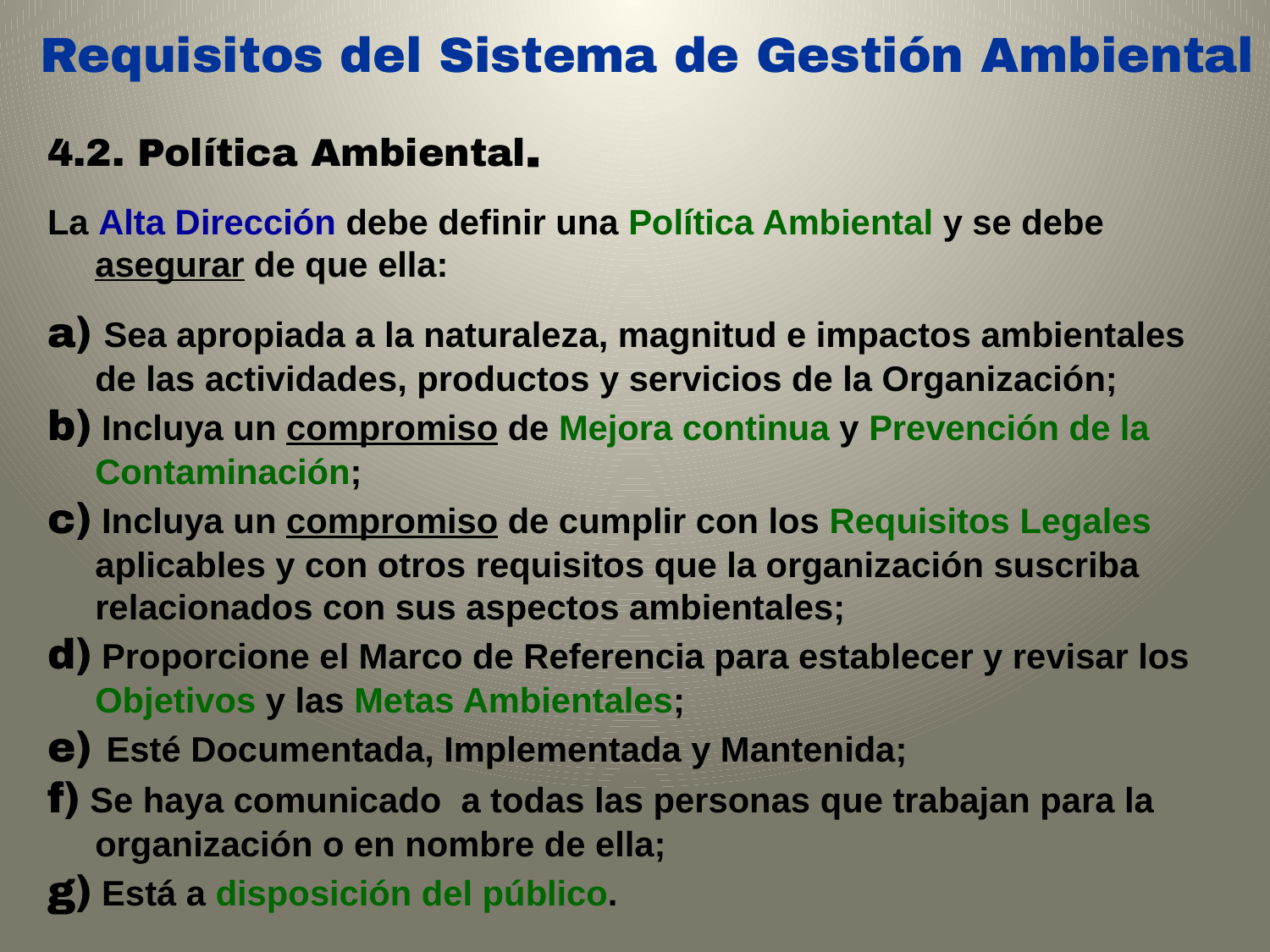

Requisitos del Sistema de Gestión Ambiental

4.2. Política Ambiental.

La Alta Dirección debe definir una Política Ambiental y se debe asegurar de que ella:

a) Sea apropiada a la naturaleza, magnitud e impactos ambientales de las actividades, productos y servicios de la Organización;
b) Incluya un compromiso de Mejora continua y Prevención de la Contaminación;
c) Incluya un compromiso de cumplir con los Requisitos Legales aplicables y con otros requisitos que la organización suscriba relacionados con sus aspectos ambientales;
d) Proporcione el Marco de Referencia para establecer y revisar los Objetivos y las Metas Ambientales;
e) Esté Documentada, Implementada y Mantenida;
f) Se haya comunicado  a todas las personas que trabajan para la organización o en nombre de ella;
g) Está a disposición del público.